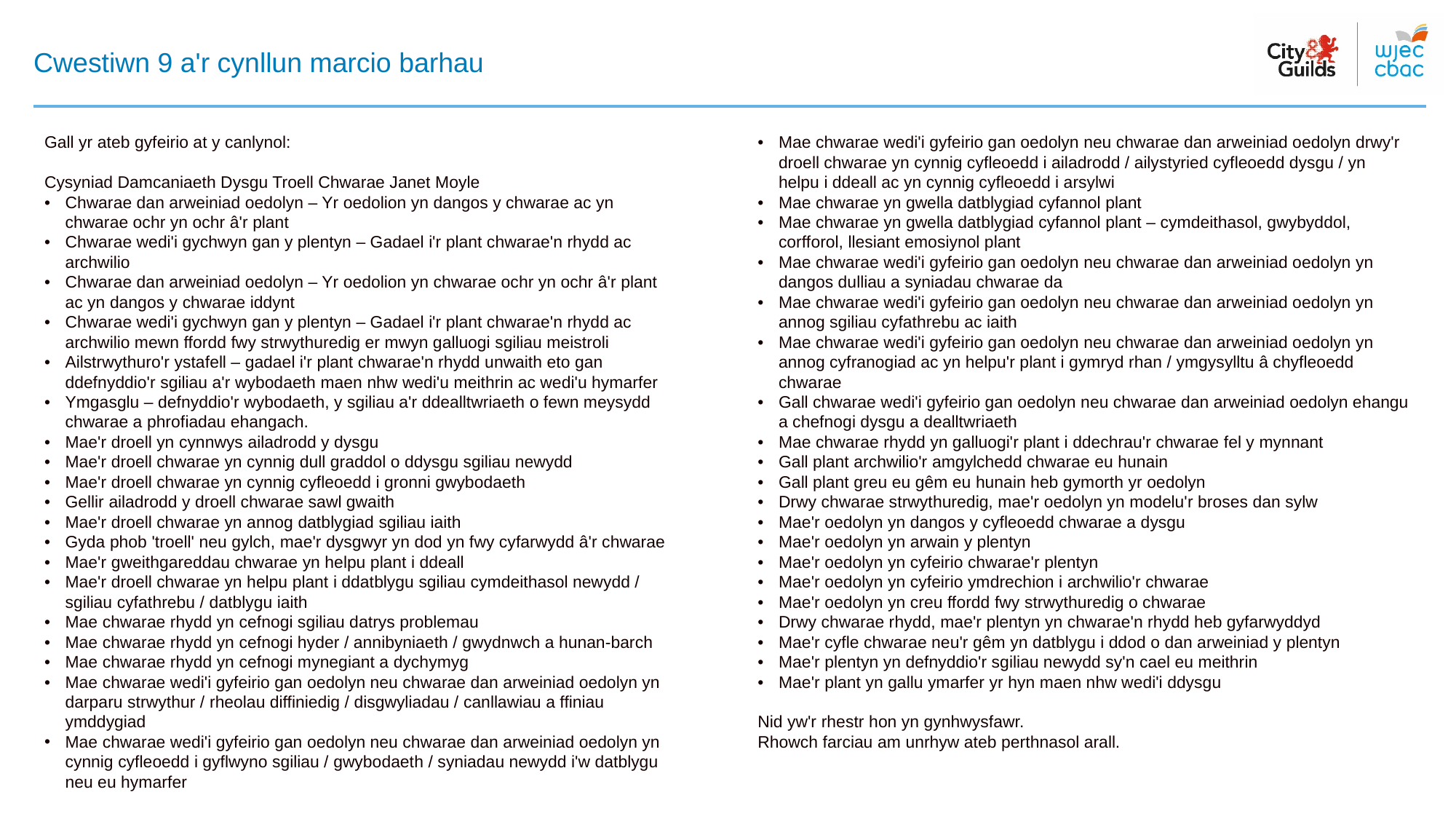

# Cwestiwn 9 a'r cynllun marcio barhau
Gall yr ateb gyfeirio at y canlynol:

Cysyniad Damcaniaeth Dysgu Troell Chwarae Janet Moyle
•	Chwarae dan arweiniad oedolyn – Yr oedolion yn dangos y chwarae ac yn chwarae ochr yn ochr â'r plant
•	Chwarae wedi'i gychwyn gan y plentyn – Gadael i'r plant chwarae'n rhydd ac archwilio
•	Chwarae dan arweiniad oedolyn – Yr oedolion yn chwarae ochr yn ochr â'r plant ac yn dangos y chwarae iddynt
•	Chwarae wedi'i gychwyn gan y plentyn – Gadael i'r plant chwarae'n rhydd ac archwilio mewn ffordd fwy strwythuredig er mwyn galluogi sgiliau meistroli
•	Ailstrwythuro'r ystafell – gadael i'r plant chwarae'n rhydd unwaith eto gan ddefnyddio'r sgiliau a'r wybodaeth maen nhw wedi'u meithrin ac wedi'u hymarfer
•	Ymgasglu – defnyddio'r wybodaeth, y sgiliau a'r ddealltwriaeth o fewn meysydd chwarae a phrofiadau ehangach.
•	Mae'r droell yn cynnwys ailadrodd y dysgu
•	Mae'r droell chwarae yn cynnig dull graddol o ddysgu sgiliau newydd
•	Mae'r droell chwarae yn cynnig cyfleoedd i gronni gwybodaeth
•	Gellir ailadrodd y droell chwarae sawl gwaith
•	Mae'r droell chwarae yn annog datblygiad sgiliau iaith
•	Gyda phob 'troell' neu gylch, mae'r dysgwyr yn dod yn fwy cyfarwydd â'r chwarae
•	Mae'r gweithgareddau chwarae yn helpu plant i ddeall
•	Mae'r droell chwarae yn helpu plant i ddatblygu sgiliau cymdeithasol newydd / sgiliau cyfathrebu / datblygu iaith
•	Mae chwarae rhydd yn cefnogi sgiliau datrys problemau
•	Mae chwarae rhydd yn cefnogi hyder / annibyniaeth / gwydnwch a hunan-barch
•	Mae chwarae rhydd yn cefnogi mynegiant a dychymyg
•	Mae chwarae wedi'i gyfeirio gan oedolyn neu chwarae dan arweiniad oedolyn yn darparu strwythur / rheolau diffiniedig / disgwyliadau / canllawiau a ffiniau ymddygiad
Mae chwarae wedi'i gyfeirio gan oedolyn neu chwarae dan arweiniad oedolyn yn cynnig cyfleoedd i gyflwyno sgiliau / gwybodaeth / syniadau newydd i'w datblygu neu eu hymarfer

•	Mae chwarae wedi'i gyfeirio gan oedolyn neu chwarae dan arweiniad oedolyn drwy'r droell chwarae yn cynnig cyfleoedd i ailadrodd / ailystyried cyfleoedd dysgu / yn helpu i ddeall ac yn cynnig cyfleoedd i arsylwi
•	Mae chwarae yn gwella datblygiad cyfannol plant
•	Mae chwarae yn gwella datblygiad cyfannol plant – cymdeithasol, gwybyddol, corfforol, llesiant emosiynol plant
•	Mae chwarae wedi'i gyfeirio gan oedolyn neu chwarae dan arweiniad oedolyn yn dangos dulliau a syniadau chwarae da
•	Mae chwarae wedi'i gyfeirio gan oedolyn neu chwarae dan arweiniad oedolyn yn annog sgiliau cyfathrebu ac iaith
•	Mae chwarae wedi'i gyfeirio gan oedolyn neu chwarae dan arweiniad oedolyn yn annog cyfranogiad ac yn helpu'r plant i gymryd rhan / ymgysylltu â chyfleoedd chwarae
•	Gall chwarae wedi'i gyfeirio gan oedolyn neu chwarae dan arweiniad oedolyn ehangu a chefnogi dysgu a dealltwriaeth
•	Mae chwarae rhydd yn galluogi'r plant i ddechrau'r chwarae fel y mynnant
•	Gall plant archwilio'r amgylchedd chwarae eu hunain
•	Gall plant greu eu gêm eu hunain heb gymorth yr oedolyn
•	Drwy chwarae strwythuredig, mae'r oedolyn yn modelu'r broses dan sylw
•	Mae'r oedolyn yn dangos y cyfleoedd chwarae a dysgu
•	Mae'r oedolyn yn arwain y plentyn
•	Mae'r oedolyn yn cyfeirio chwarae'r plentyn
•	Mae'r oedolyn yn cyfeirio ymdrechion i archwilio'r chwarae
•	Mae'r oedolyn yn creu ffordd fwy strwythuredig o chwarae
•	Drwy chwarae rhydd, mae'r plentyn yn chwarae'n rhydd heb gyfarwyddyd
•	Mae'r cyfle chwarae neu'r gêm yn datblygu i ddod o dan arweiniad y plentyn
•	Mae'r plentyn yn defnyddio'r sgiliau newydd sy'n cael eu meithrin
•	Mae'r plant yn gallu ymarfer yr hyn maen nhw wedi'i ddysgu

Nid yw'r rhestr hon yn gynhwysfawr.
Rhowch farciau am unrhyw ateb perthnasol arall.